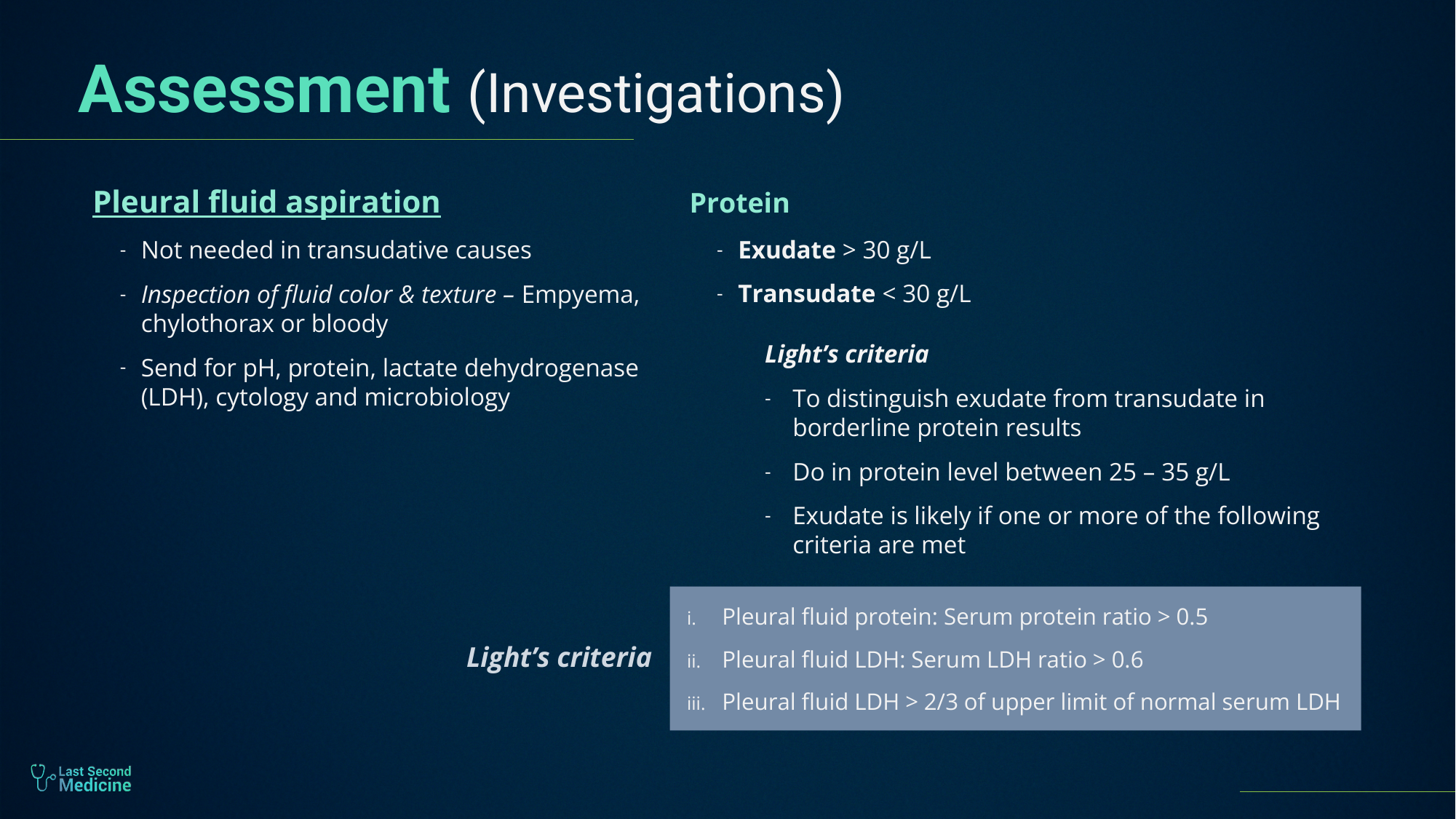

# Assessment (Investigations)
Pleural fluid aspiration
Not needed in transudative causes
Inspection of fluid color & texture – Empyema, chylothorax or bloody
Send for pH, protein, lactate dehydrogenase (LDH), cytology and microbiology
Protein
Exudate > 30 g/L
Transudate < 30 g/L
Light’s criteria
To distinguish exudate from transudate in borderline protein results
Do in protein level between 25 – 35 g/L
Exudate is likely if one or more of the following criteria are met
Pleural fluid protein: Serum protein ratio > 0.5
Pleural fluid LDH: Serum LDH ratio > 0.6
Pleural fluid LDH > 2/3 of upper limit of normal serum LDH
Light’s criteria